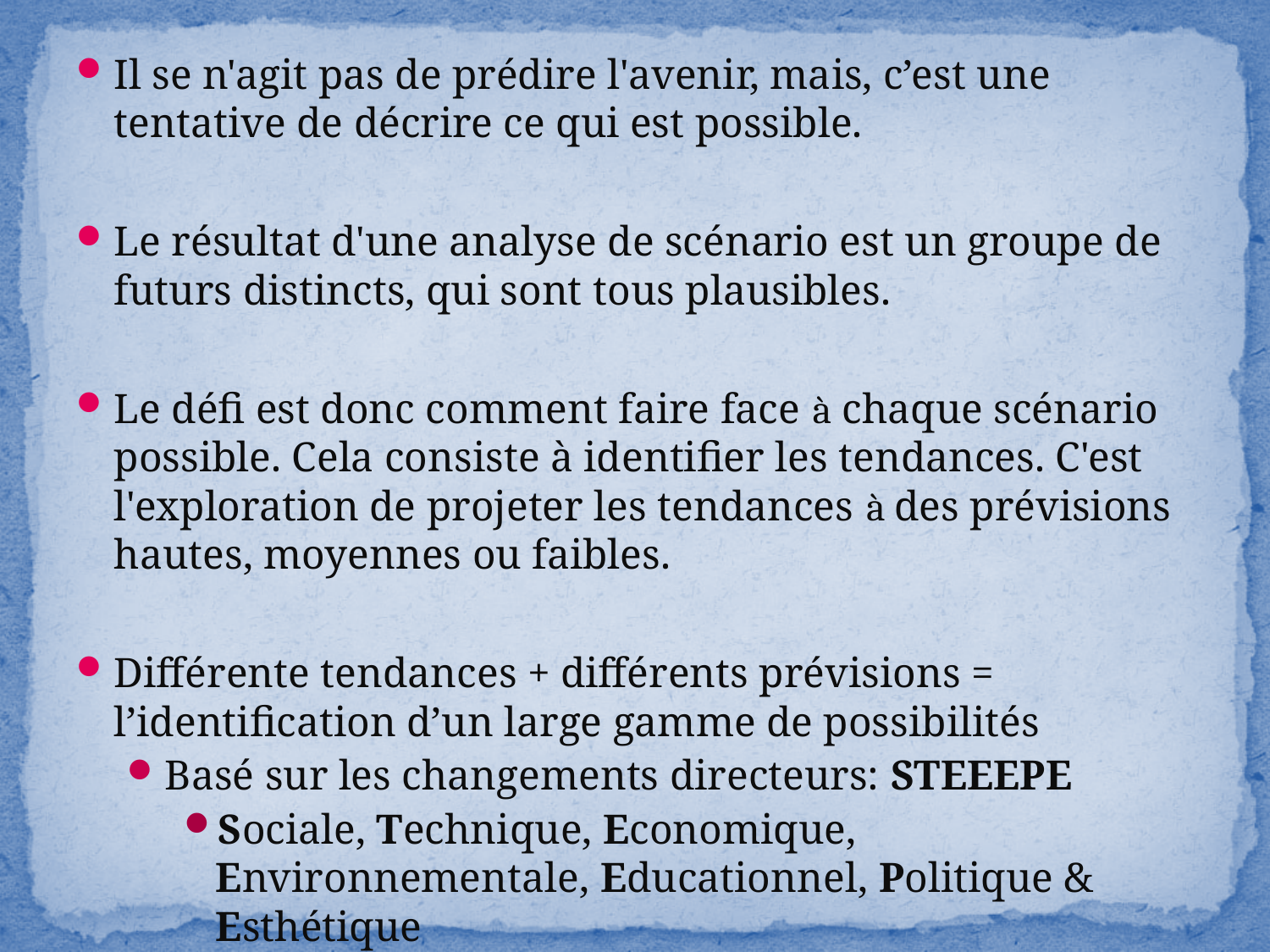

Il se n'agit pas de prédire l'avenir, mais, c’est une tentative de décrire ce qui est possible.

Le résultat d'une analyse de scénario est un groupe de futurs distincts, qui sont tous plausibles.

Le défi est donc comment faire face à chaque scénario possible. Cela consiste à identifier les tendances. C'est l'exploration de projeter les tendances à des prévisions hautes, moyennes ou faibles.

Différente tendances + différents prévisions = l’identification d’un large gamme de possibilités
Basé sur les changements directeurs: STEEEPE
Sociale, Technique, Economique, Environnementale, Educationnel, Politique & Esthétique